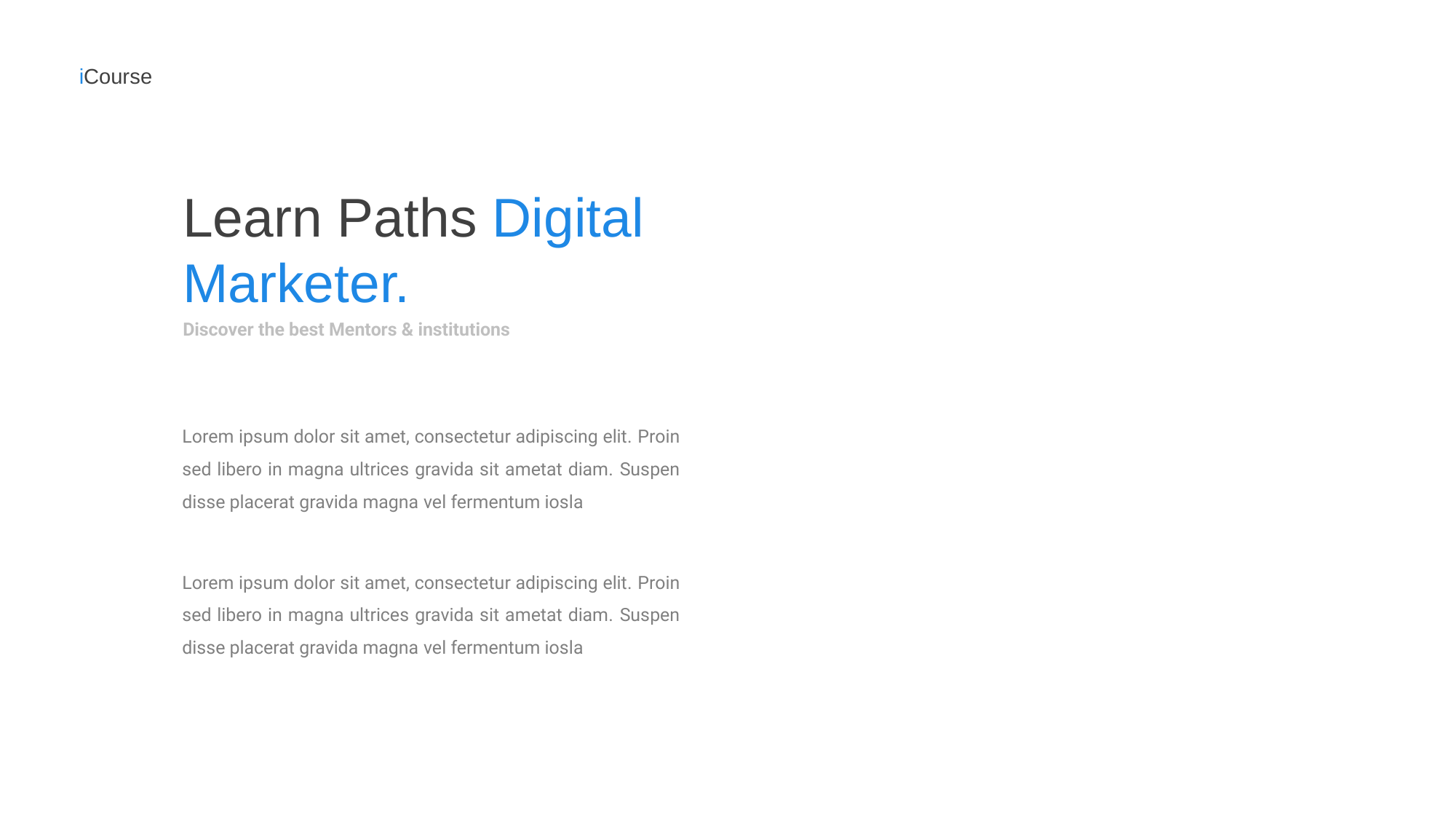

iCourse
Learn Paths Digital Marketer.
Discover the best Mentors & institutions
Lorem ipsum dolor sit amet, consectetur adipiscing elit. Proin sed libero in magna ultrices gravida sit ametat diam. Suspen disse placerat gravida magna vel fermentum iosla
Lorem ipsum dolor sit amet, consectetur adipiscing elit. Proin sed libero in magna ultrices gravida sit ametat diam. Suspen disse placerat gravida magna vel fermentum iosla